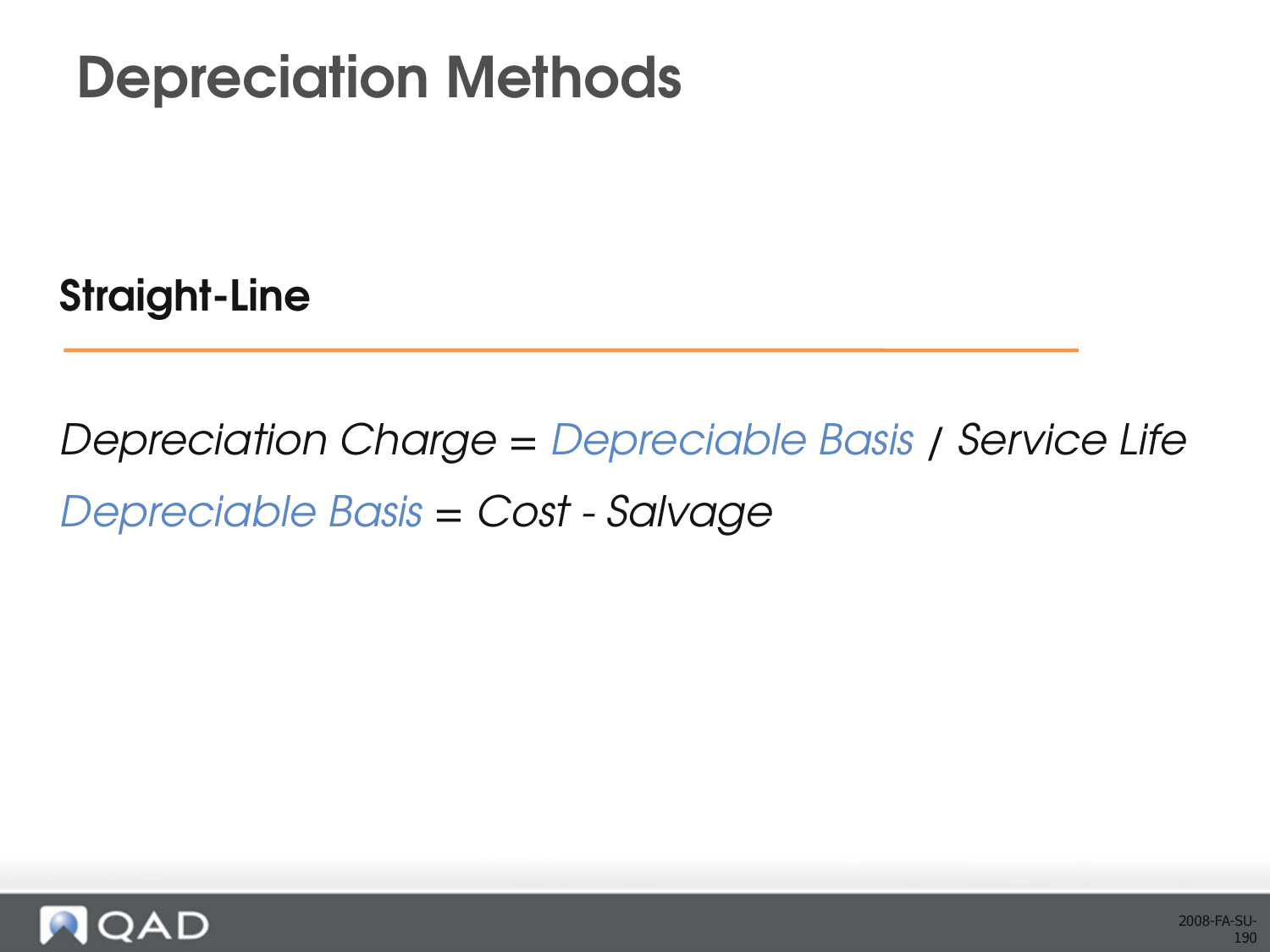

# Depreciation Methods
Straight-Line

Depreciation Charge = Depreciable Basis / Service Life
Depreciable Basis = Cost - Salvage

2008-FA-SU-190